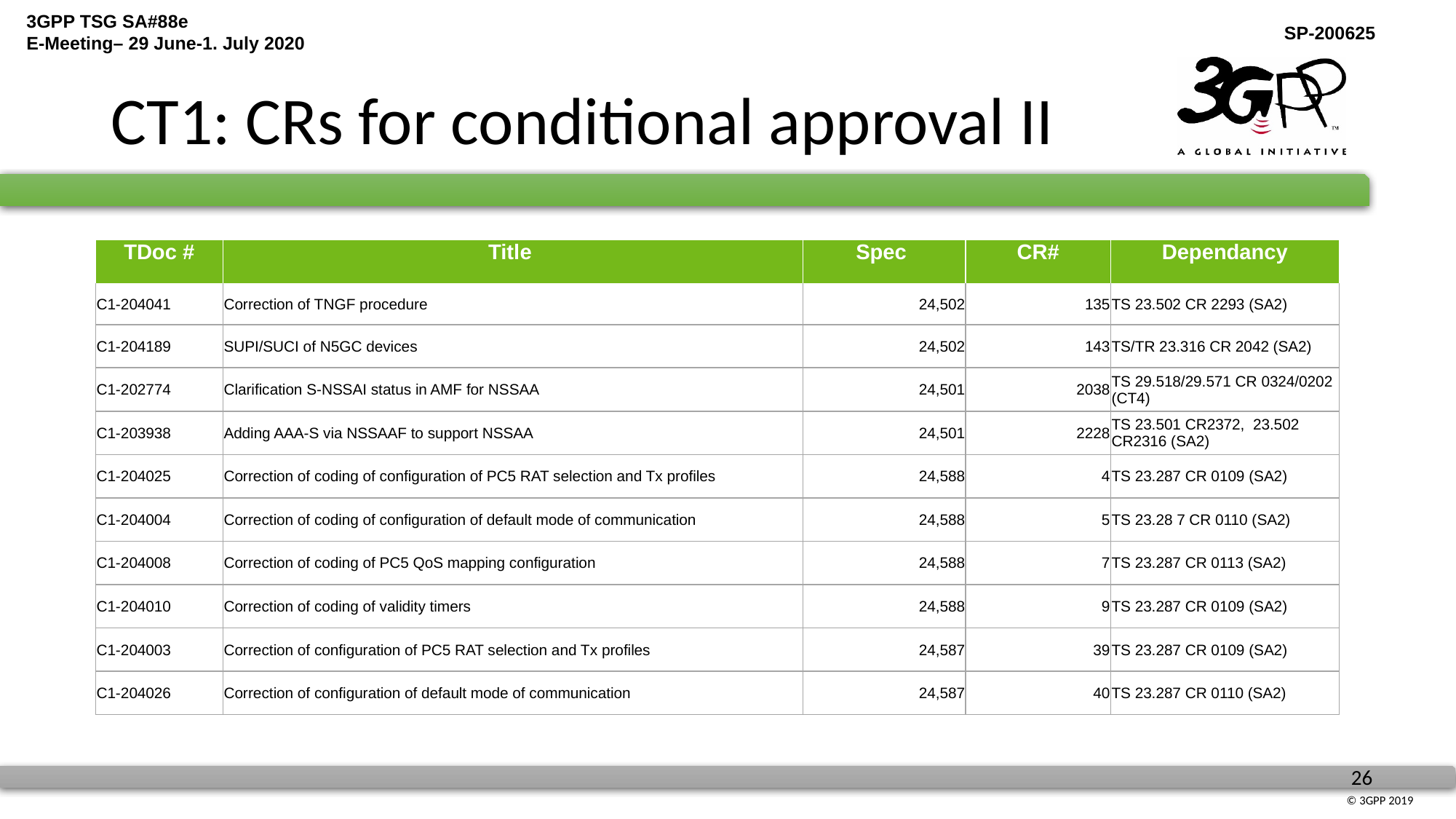

# CT1: CRs for conditional approval II
| TDoc # | Title | Spec | CR# | Dependancy |
| --- | --- | --- | --- | --- |
| C1-204041 | Correction of TNGF procedure | 24,502 | 135 | TS 23.502 CR 2293 (SA2) |
| C1-204189 | SUPI/SUCI of N5GC devices | 24,502 | 143 | TS/TR 23.316 CR 2042 (SA2) |
| C1-202774 | Clarification S-NSSAI status in AMF for NSSAA | 24,501 | 2038 | TS 29.518/29.571 CR 0324/0202 (CT4) |
| C1-203938 | Adding AAA-S via NSSAAF to support NSSAA | 24,501 | 2228 | TS 23.501 CR2372, 23.502 CR2316 (SA2) |
| C1-204025 | Correction of coding of configuration of PC5 RAT selection and Tx profiles | 24,588 | 4 | TS 23.287 CR 0109 (SA2) |
| C1-204004 | Correction of coding of configuration of default mode of communication | 24,588 | 5 | TS 23.28 7 CR 0110 (SA2) |
| C1-204008 | Correction of coding of PC5 QoS mapping configuration | 24,588 | 7 | TS 23.287 CR 0113 (SA2) |
| C1-204010 | Correction of coding of validity timers | 24,588 | 9 | TS 23.287 CR 0109 (SA2) |
| C1-204003 | Correction of configuration of PC5 RAT selection and Tx profiles | 24,587 | 39 | TS 23.287 CR 0109 (SA2) |
| C1-204026 | Correction of configuration of default mode of communication | 24,587 | 40 | TS 23.287 CR 0110 (SA2) |